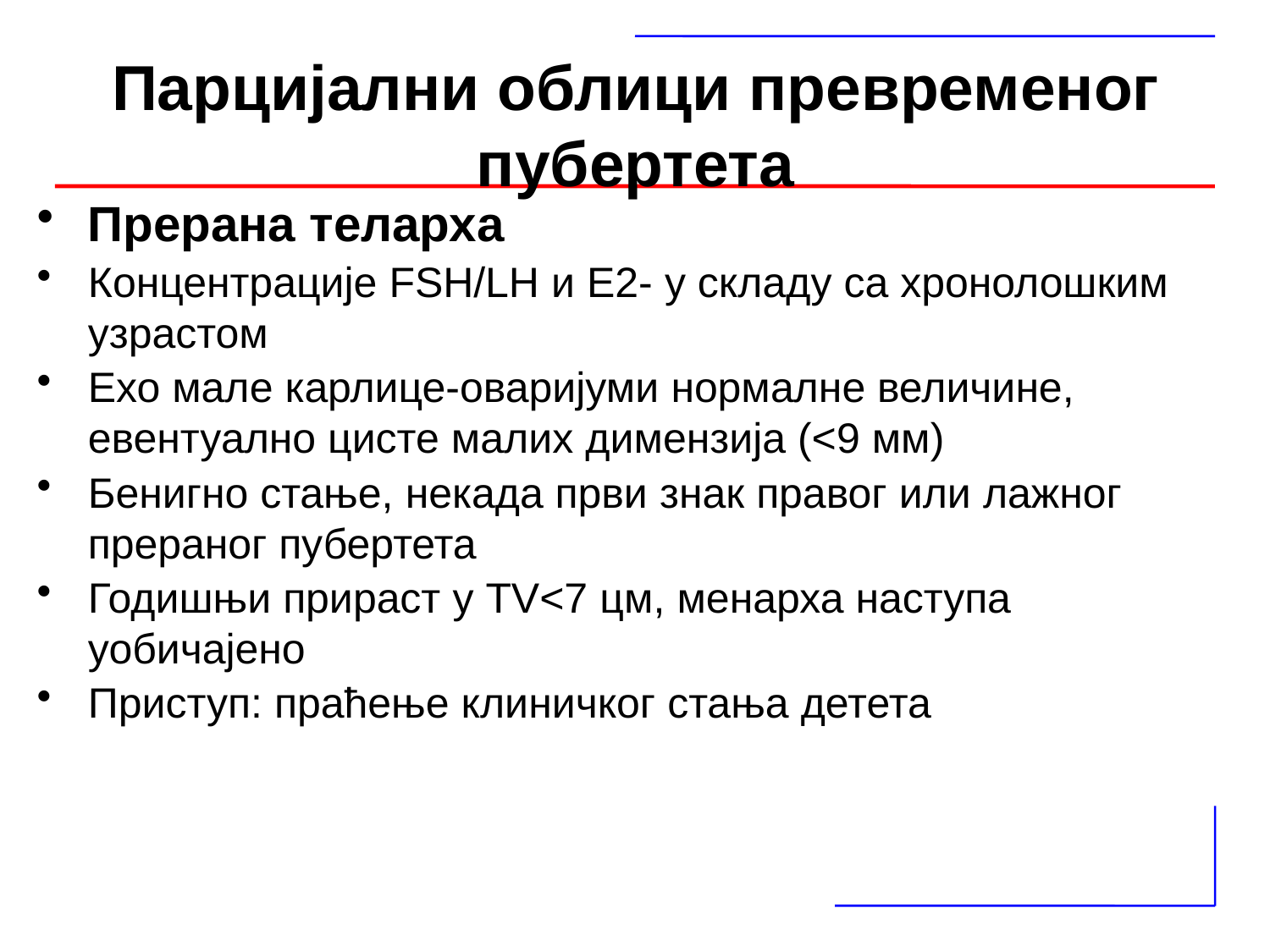

# Парцијални облици превременог пубертета
Прерана теларха
Концентрације FSH/LH и Е2- у складу са хронолошким узрастом
Ехо мале карлице-оваријуми нормалне величине, евентуално цисте малих димензија (<9 мм)
Бенигно стање, некада први знак правог или лажног прераног пубертета
Годишњи прираст у TV<7 цм, менарха наступа уобичајено
Приступ: праћење клиничког стања детета